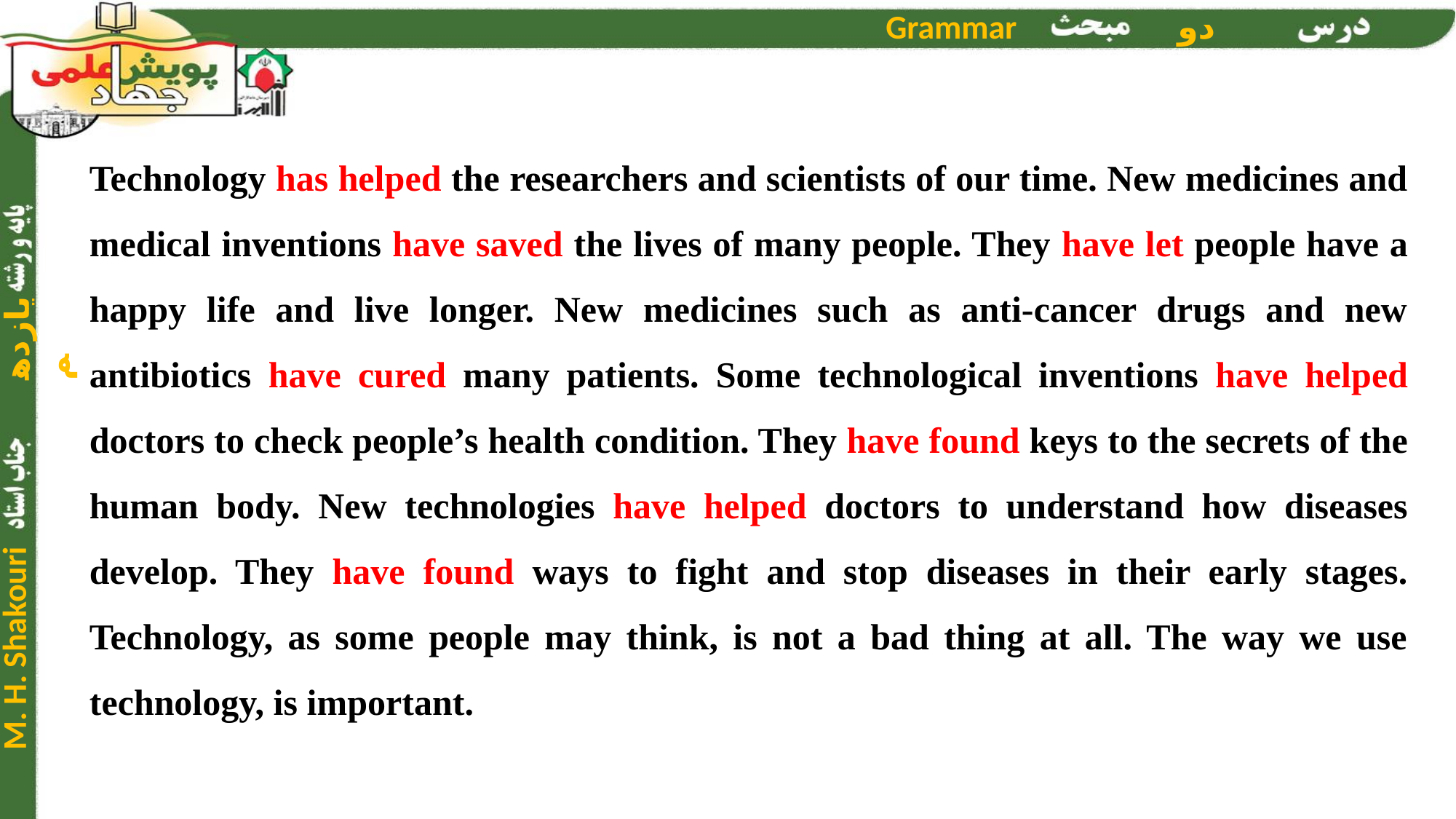

Technology has helped the researchers and scientists of our time. New medicines and medical inventions have saved the lives of many people. They have let people have a happy life and live longer. New medicines such as anti-cancer drugs and new antibiotics have cured many patients. Some technological inventions have helped doctors to check people’s health condition. They have found keys to the secrets of the human body. New technologies have helped doctors to understand how diseases develop. They have found ways to fight and stop diseases in their early stages. Technology, as some people may think, is not a bad thing at all. The way we use technology, is important.